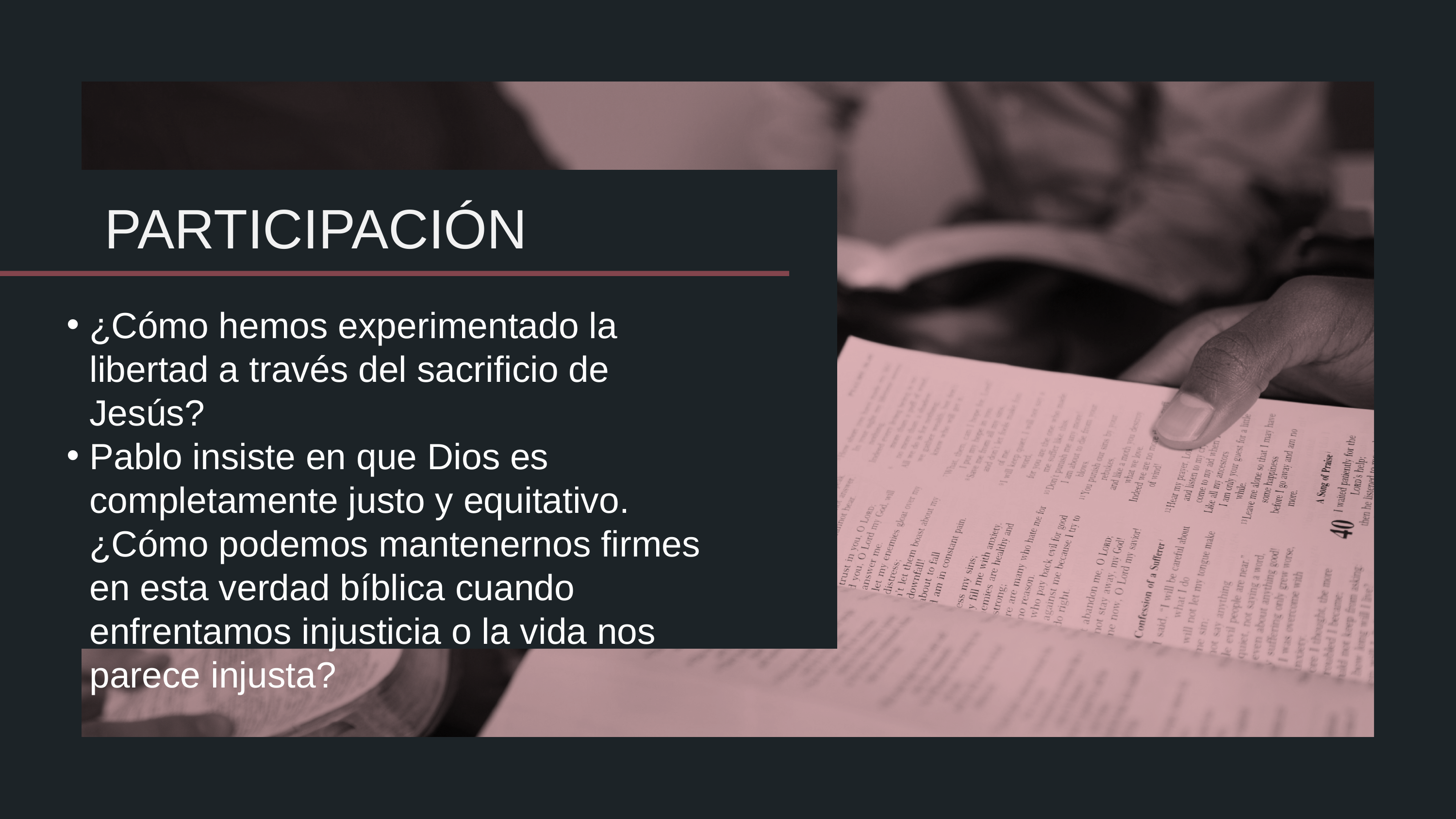

¿Cómo hemos experimentado la libertad a través del sacrificio de Jesús?
Pablo insiste en que Dios es completamente justo y equitativo. ¿Cómo podemos mantenernos firmes en esta verdad bíblica cuando enfrentamos injusticia o la vida nos parece injusta?